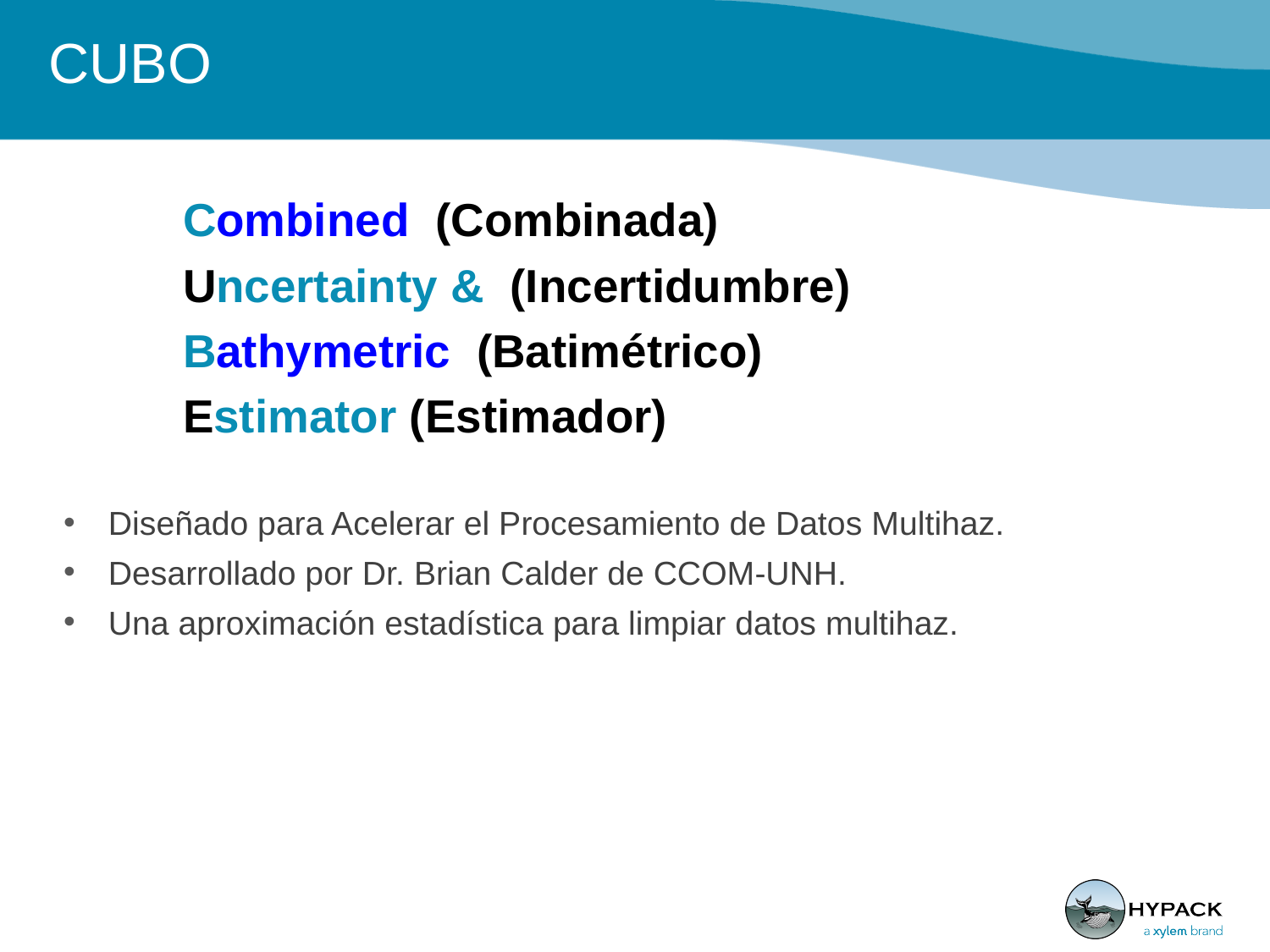

# CUBO
						Combined  (Combinada)
						Uncertainty &  (Incertidumbre)
						Bathymetric  (Batimétrico)
						Estimator (Estimador)

Diseñado para Acelerar el Procesamiento de Datos Multihaz.
Desarrollado por Dr. Brian Calder de CCOM-UNH.
Una aproximación estadística para limpiar datos multihaz.